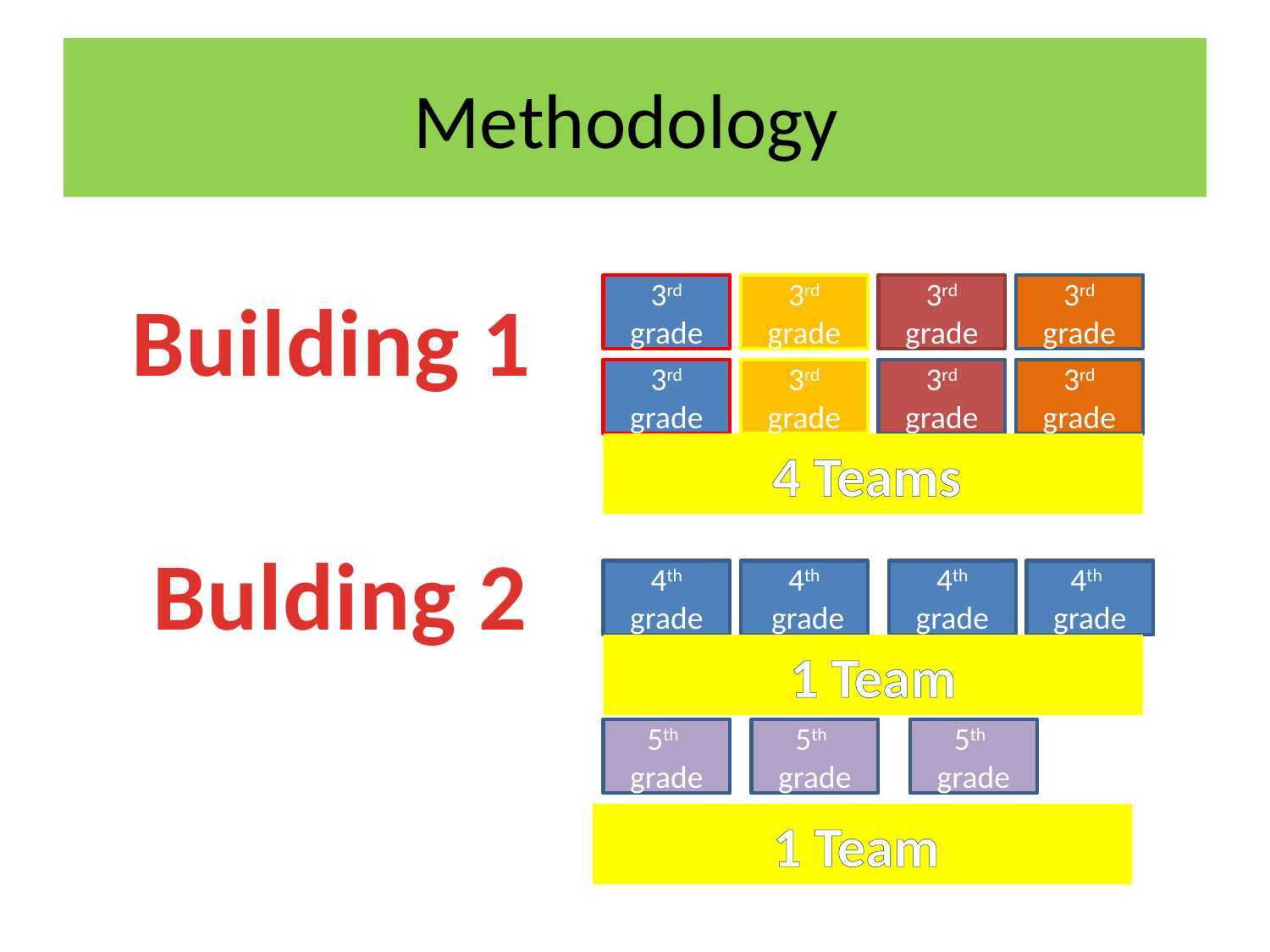

# Methodology

Building 1
3rd grade
3rd grade
3rd grade
3rd grade
3rd grade
3rd grade
3rd grade
3rd grade
4 Teams
Bulding 2
4th grade
4th
 grade
4th grade
4th  grade
1 Team
5th  grade
5th  grade
5th  grade
1 Team